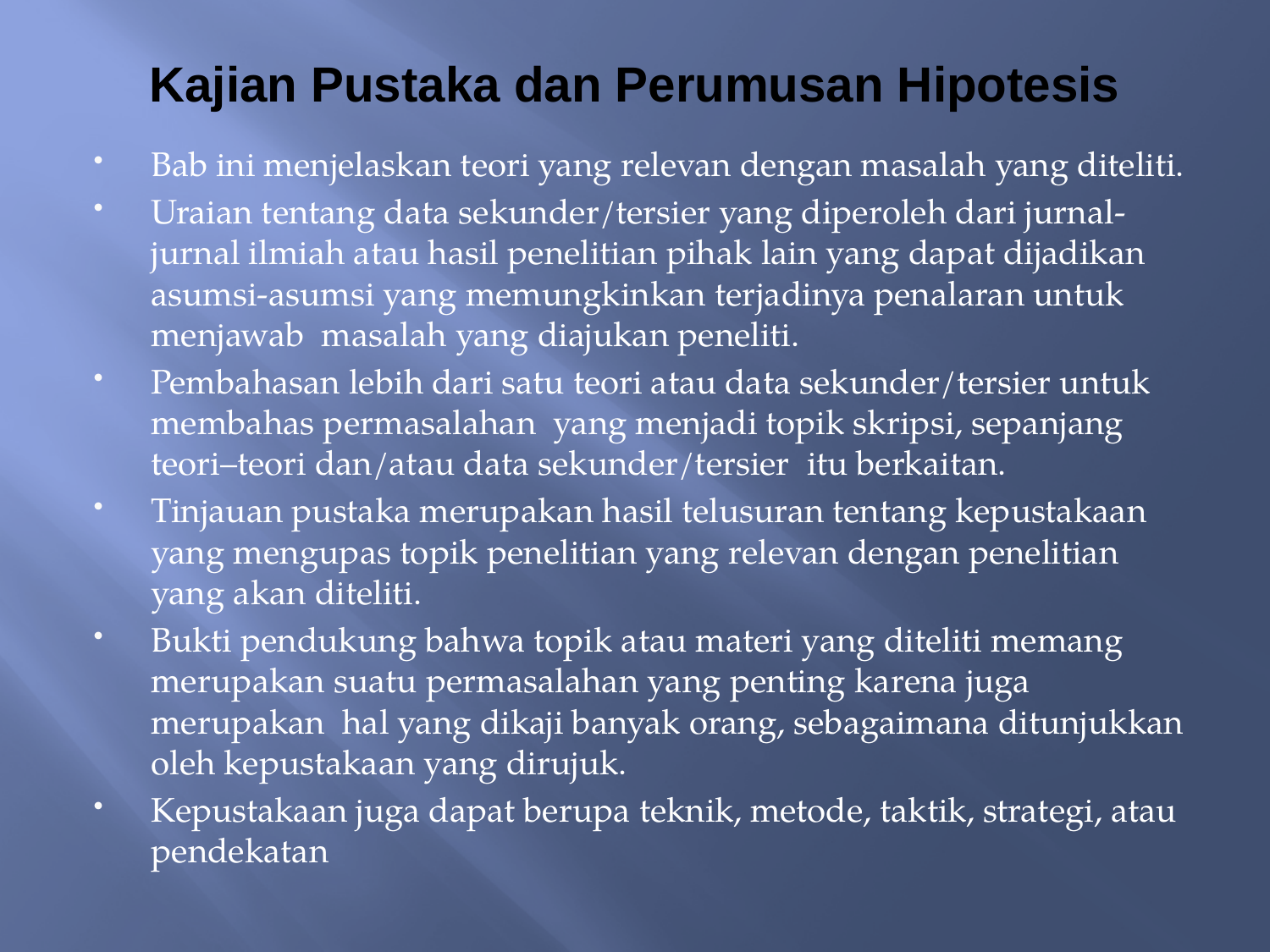

# Kajian Pustaka dan Perumusan Hipotesis
Bab ini menjelaskan teori yang relevan dengan masalah yang diteliti.
Uraian tentang data sekunder/tersier yang diperoleh dari jurnal-jurnal ilmiah atau hasil penelitian pihak lain yang dapat dijadikan  asumsi-asumsi yang memungkinkan terjadinya penalaran untuk menjawab  masalah yang diajukan peneliti.
Pembahasan lebih dari satu teori atau data sekunder/tersier untuk membahas permasalahan  yang menjadi topik skripsi, sepanjang teori–teori dan/atau data sekunder/tersier  itu berkaitan.
Tinjauan pustaka merupakan hasil telusuran tentang kepustakaan yang mengupas topik penelitian yang relevan dengan penelitian yang akan diteliti.
Bukti pendukung bahwa topik atau materi yang diteliti memang merupakan suatu permasalahan yang penting karena juga merupakan  hal yang dikaji banyak orang, sebagaimana ditunjukkan oleh kepustakaan yang dirujuk.
Kepustakaan juga dapat berupa teknik, metode, taktik, strategi, atau pendekatan